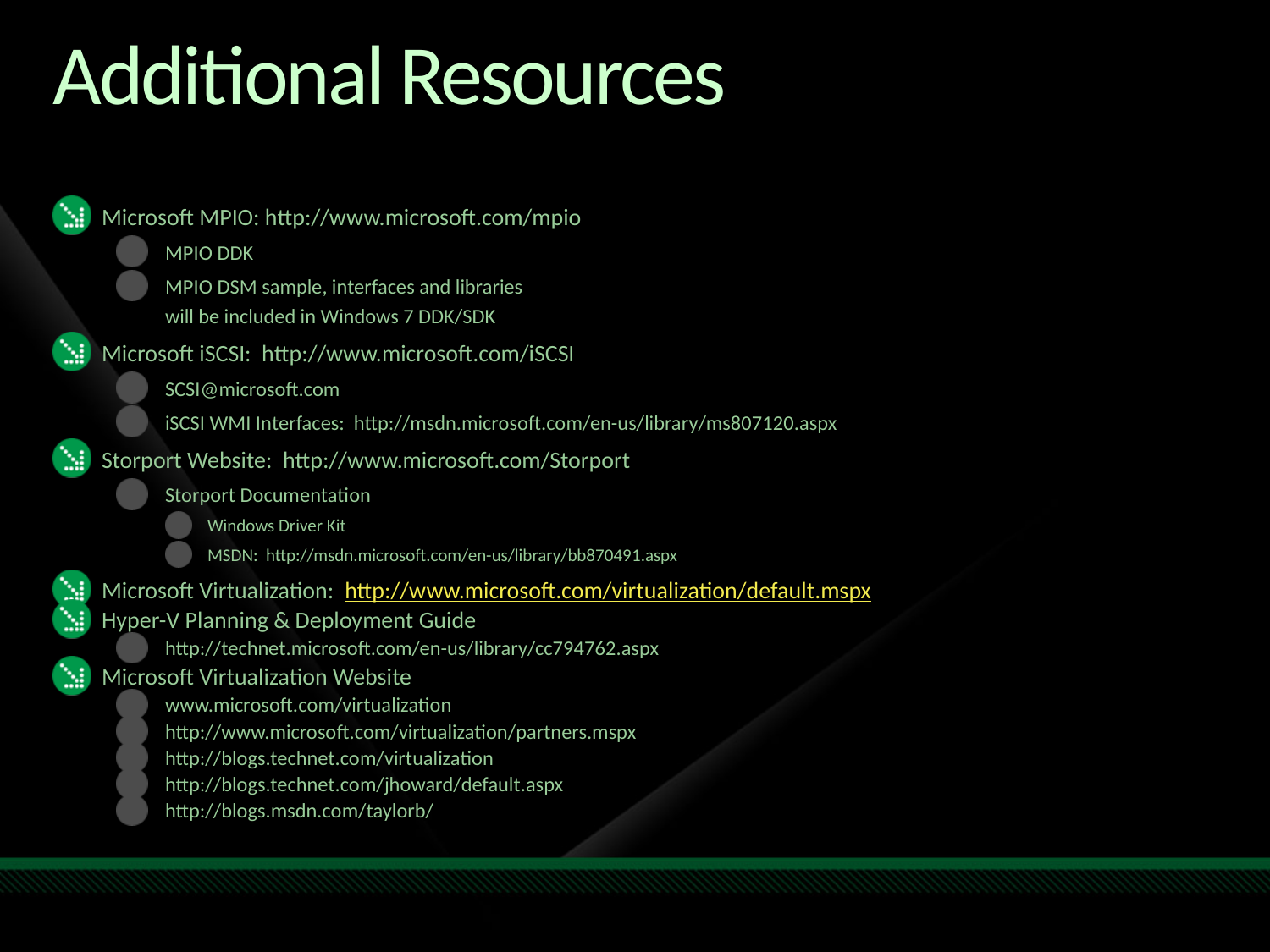

# Additional Resources
Microsoft MPIO: http://www.microsoft.com/mpio
MPIO DDK
MPIO DSM sample, interfaces and libraries
will be included in Windows 7 DDK/SDK
Microsoft iSCSI:  http://www.microsoft.com/iSCSI
SCSI@microsoft.com
iSCSI WMI Interfaces:  http://msdn.microsoft.com/en-us/library/ms807120.aspx
Storport Website:  http://www.microsoft.com/Storport
Storport Documentation
Windows Driver Kit
MSDN:  http://msdn.microsoft.com/en-us/library/bb870491.aspx
Microsoft Virtualization:  http://www.microsoft.com/virtualization/default.mspx
Hyper-V Planning & Deployment Guide
http://technet.microsoft.com/en-us/library/cc794762.aspx
Microsoft Virtualization Website
www.microsoft.com/virtualization
http://www.microsoft.com/virtualization/partners.mspx
http://blogs.technet.com/virtualization
http://blogs.technet.com/jhoward/default.aspx
http://blogs.msdn.com/taylorb/